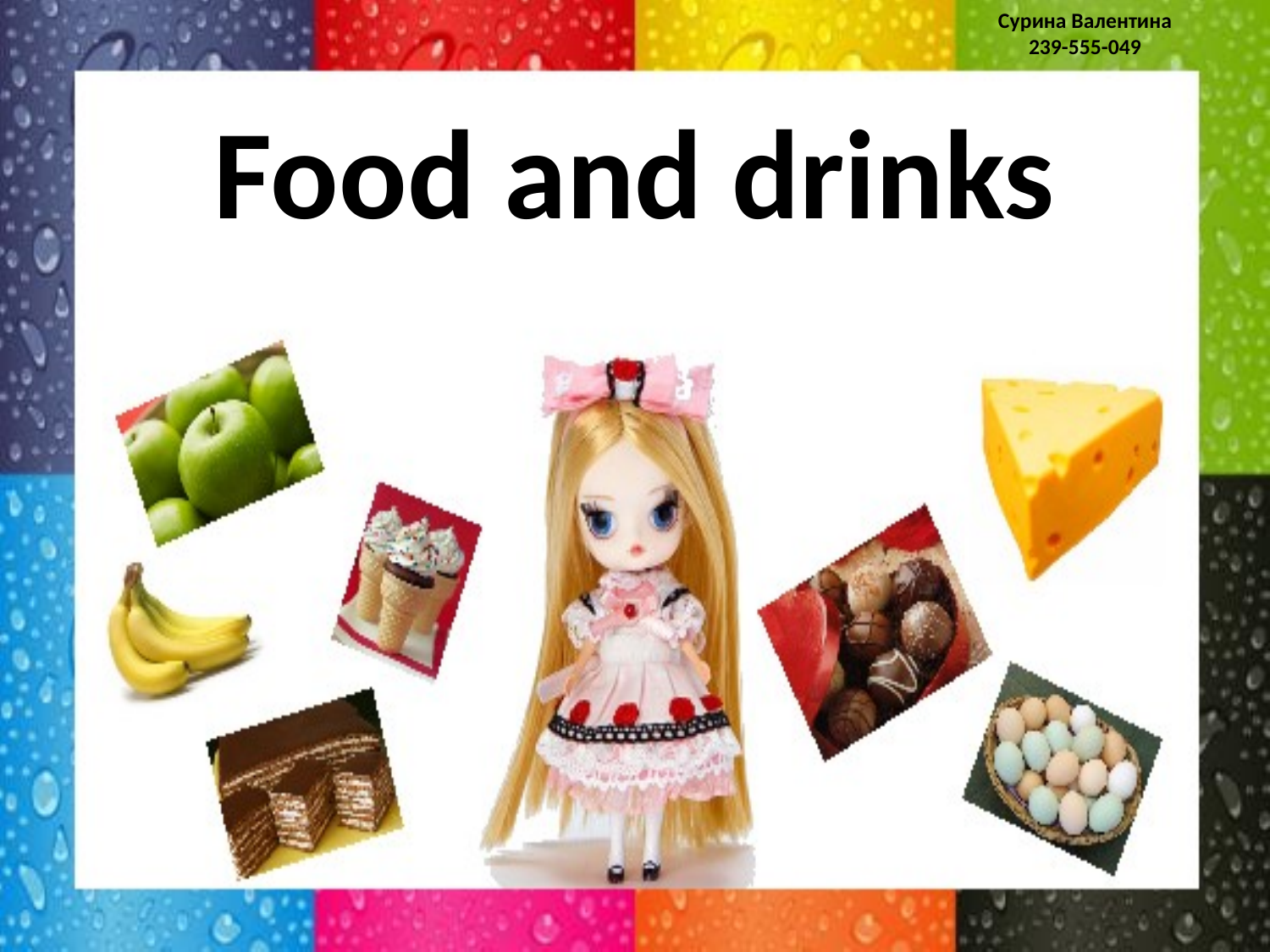

Сурина Валентина
239-555-049
# Food and drinks